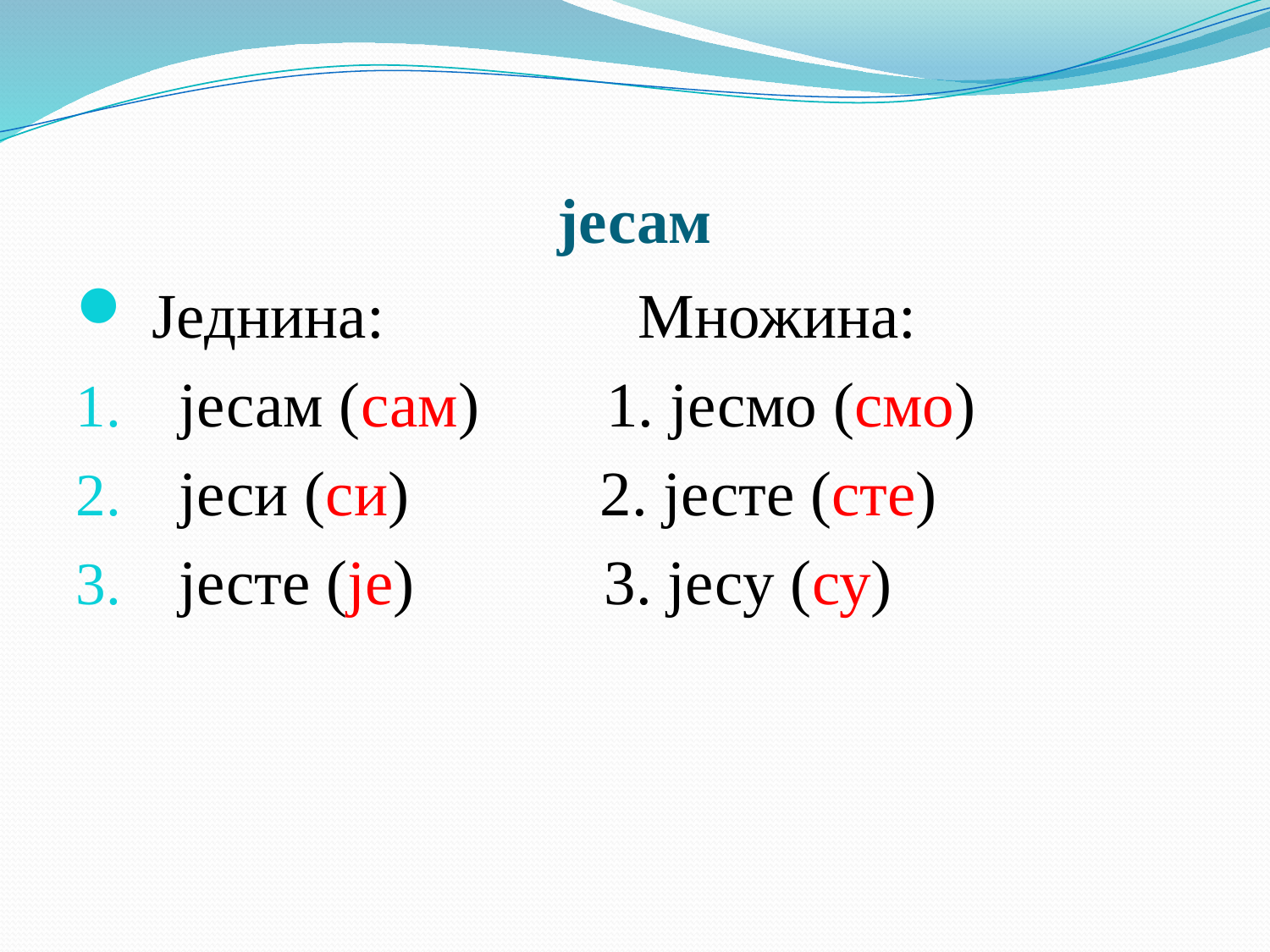

# јесам
 Једнина:                Множина:
јесам (сам)        1. јесмо (смо)
јеси (си)            2. јесте (сте)
јесте (је)            3. јесу (су)